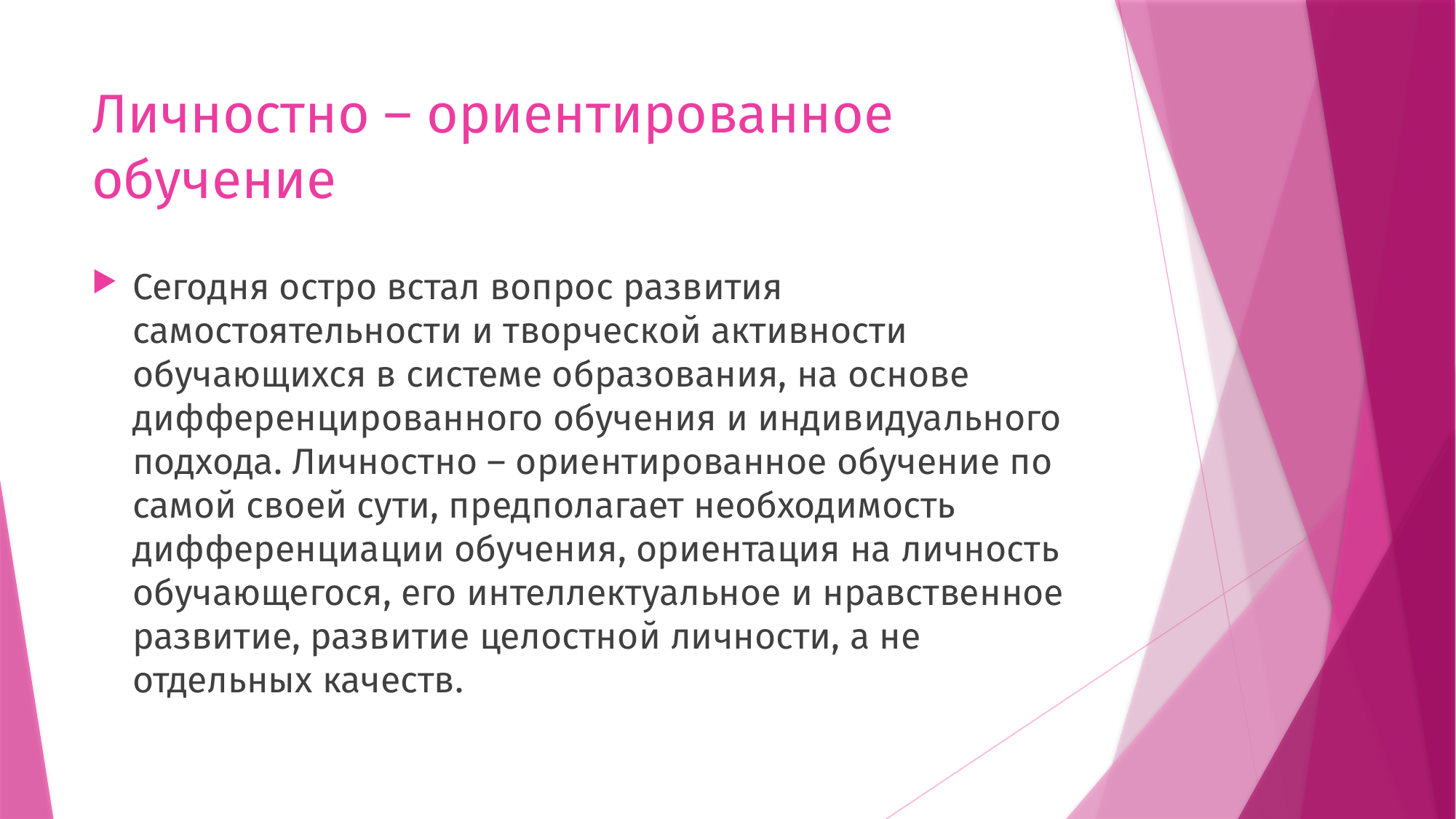

# Личностно – ориентированное обучение
Сегодня остро встал вопрос развития самостоятельности и творческой активности обучающихся в системе образования, на основе дифференцированного обучения и индивидуального подхода. Личностно – ориентированное обучение по самой своей сути, предполагает необходимость дифференциации обучения, ориентация на личность обучающегося, его интеллектуальное и нравственное развитие, развитие целостной личности, а не отдельных качеств.